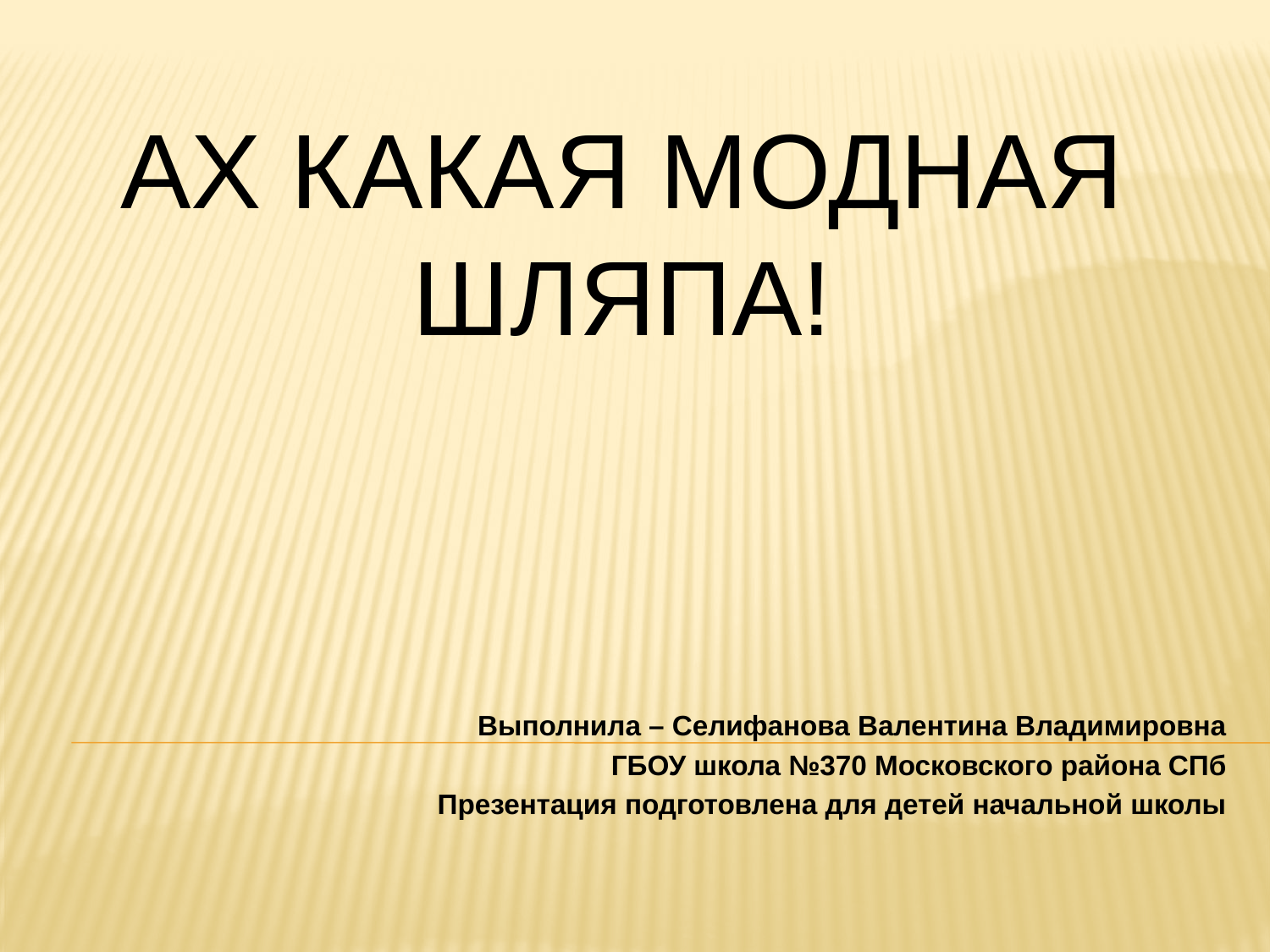

# Ах какая модная шляпа!
Выполнила – Селифанова Валентина Владимировна
ГБОУ школа №370 Московского района СПб
Презентация подготовлена для детей начальной школы